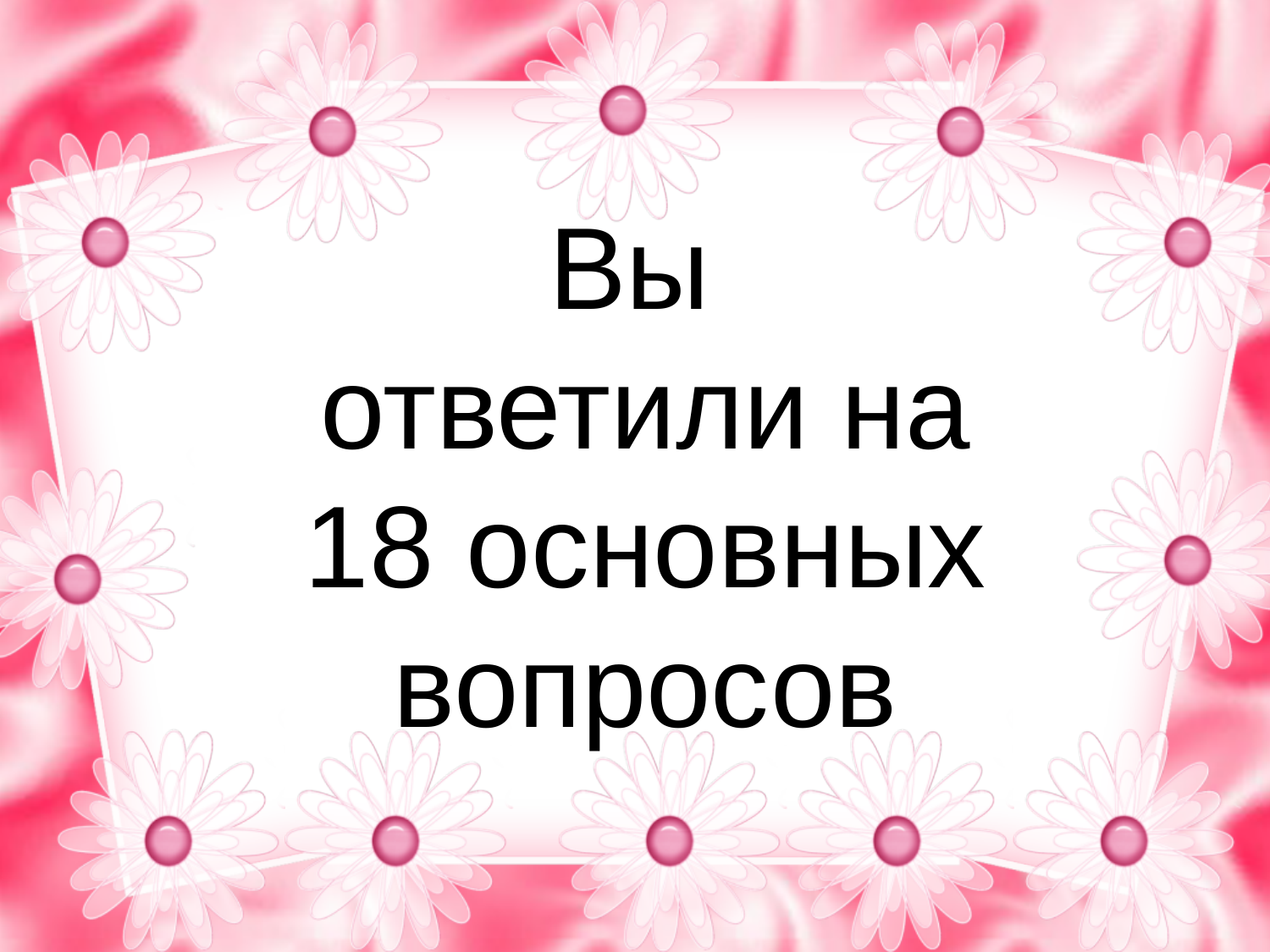

# Вы ответили на 18 основных вопросов